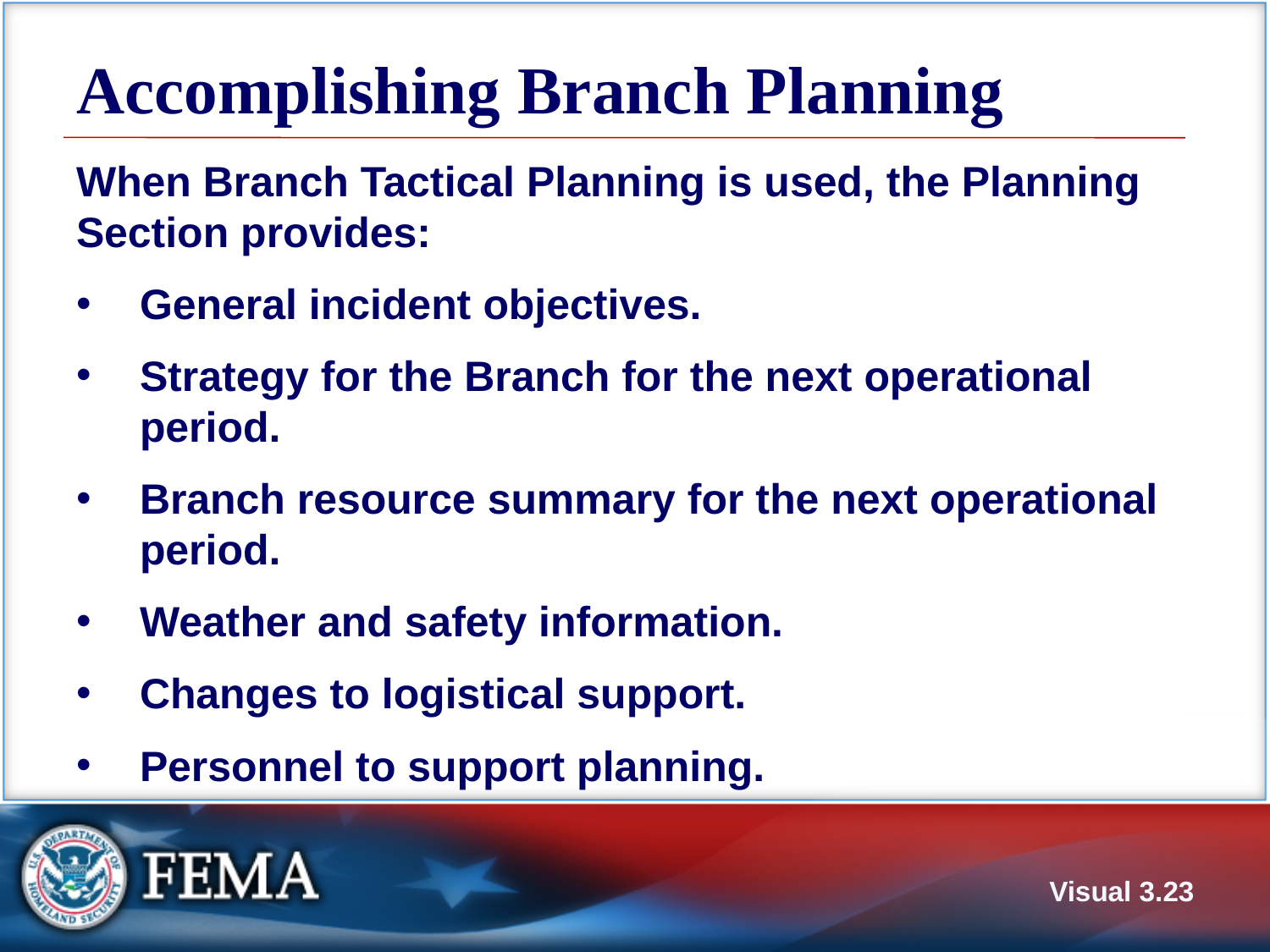

# Accomplishing Branch Planning
When Branch Tactical Planning is used, the Planning Section provides:
General incident objectives.
Strategy for the Branch for the next operational period.
Branch resource summary for the next operational period.
Weather and safety information.
Changes to logistical support.
Personnel to support planning.
Visual 3.23